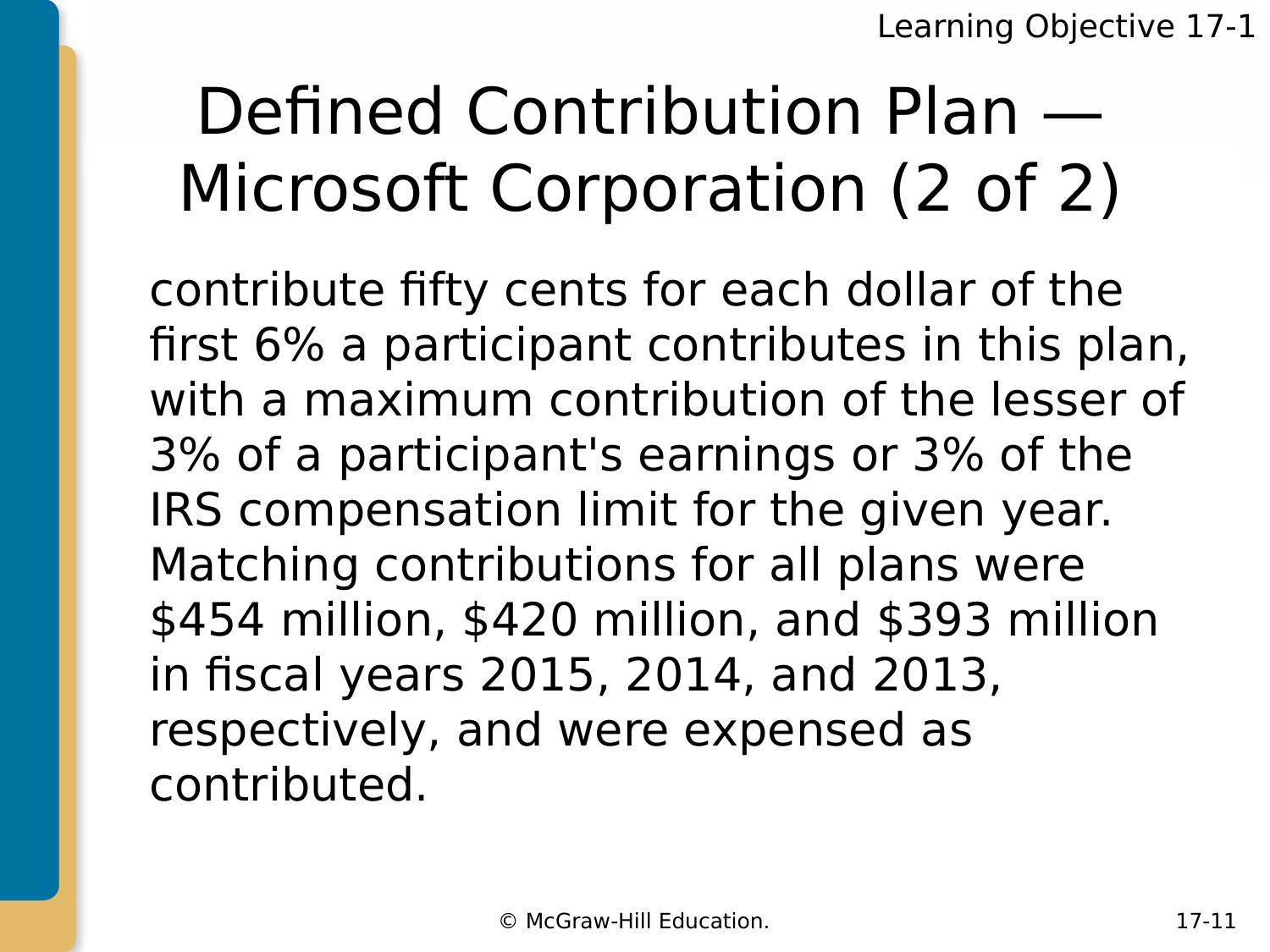

Learning Objective 17-1
# Defined Contribution Plan —Microsoft Corporation (2 of 2)
contribute fifty cents for each dollar of the first 6% a participant contributes in this plan, with a maximum contribution of the lesser of 3% of a participant's earnings or 3% of the IRS compensation limit for the given year. Matching contributions for all plans were $454 million, $420 million, and $393 million in fiscal years 2015, 2014, and 2013, respectively, and were expensed as contributed.